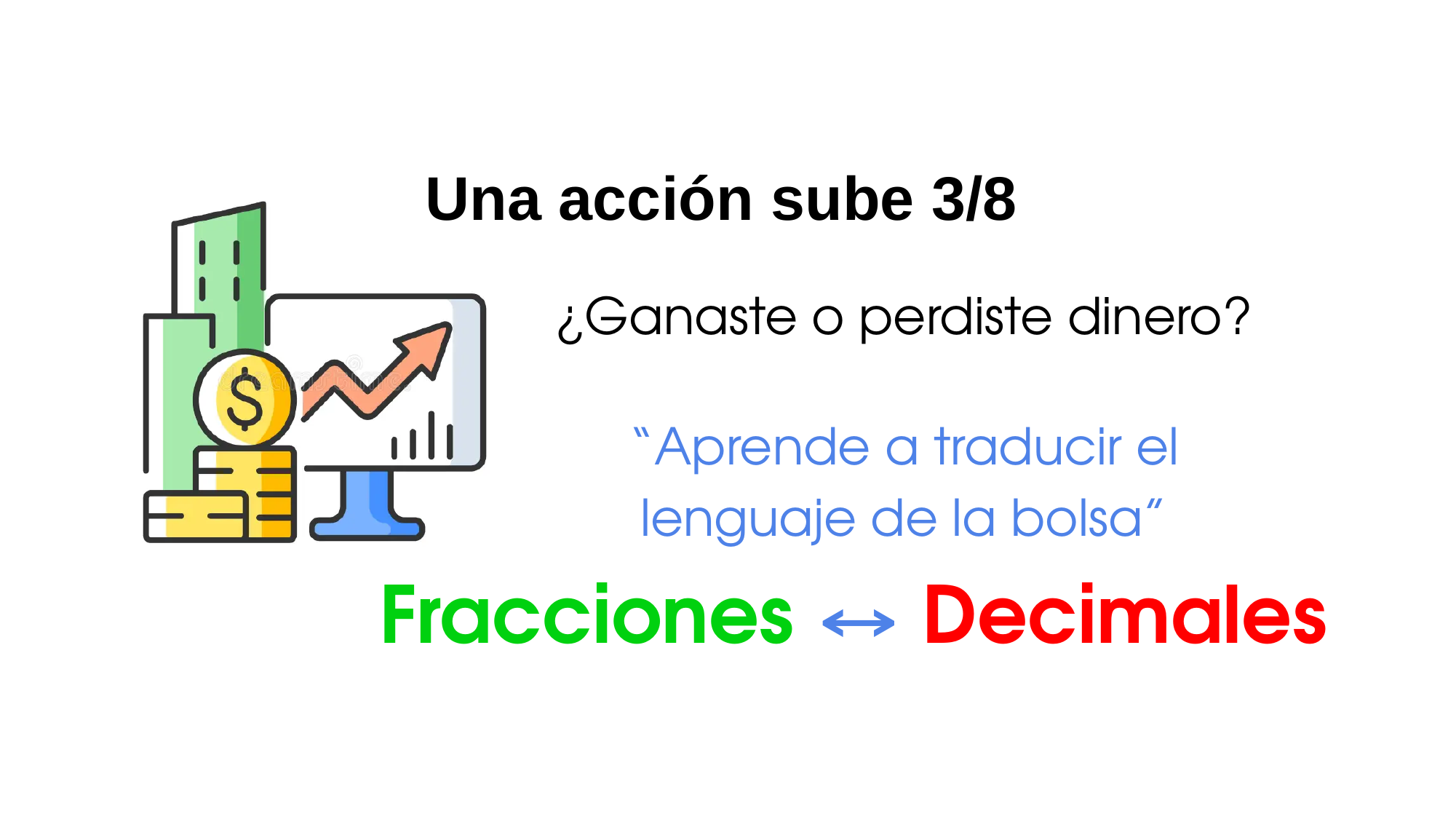

Una acción sube 3/8
¿Ganaste o perdiste dinero?
“Aprende a traducir el lenguaje de la bolsa”
Fracciones ↔ Decimales